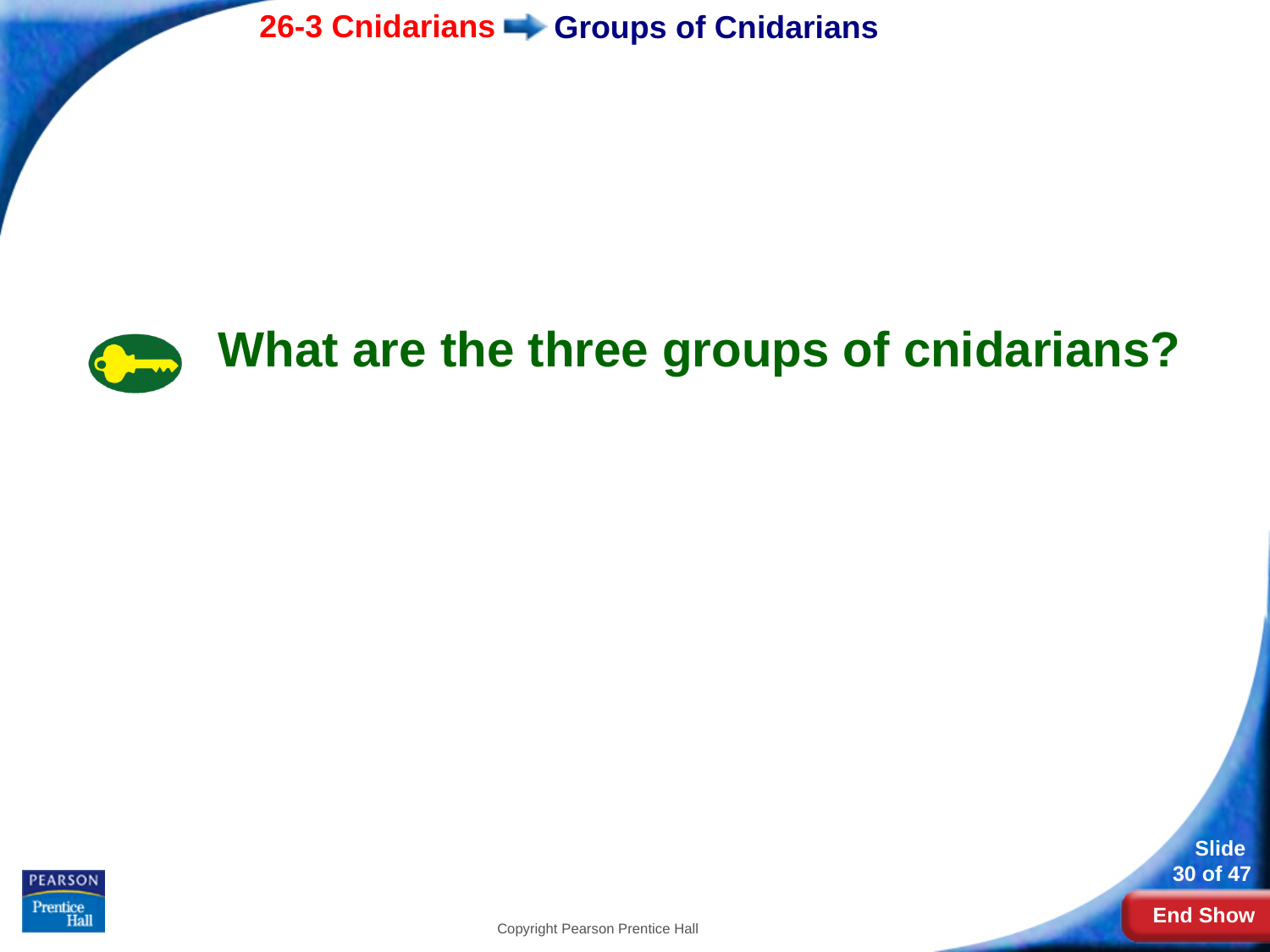

# Groups of Cnidarians

What are the three groups of cnidarians?
Copyright Pearson Prentice Hall